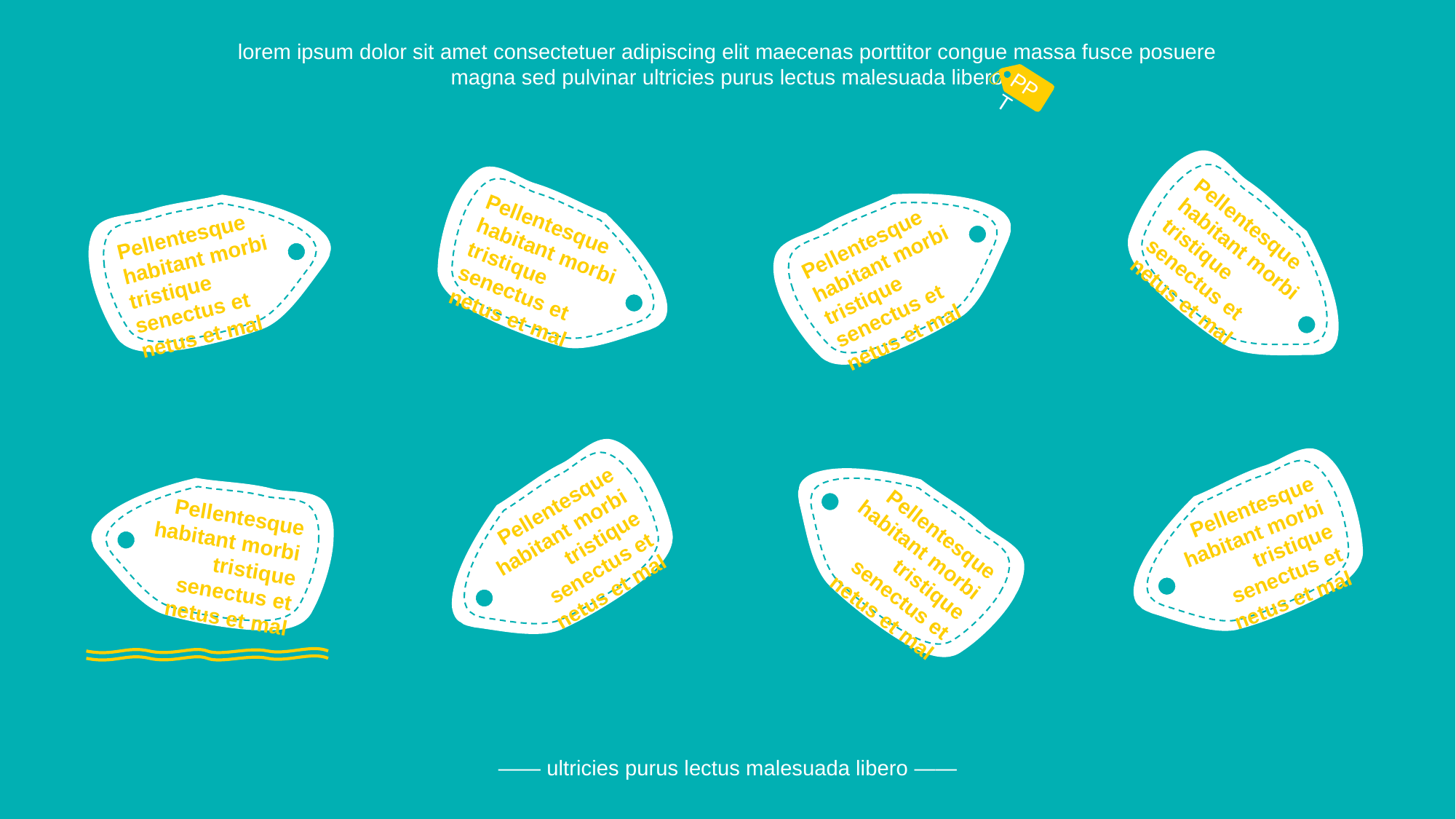

lorem ipsum dolor sit amet consectetuer adipiscing elit maecenas porttitor congue massa fusce posuere magna sed pulvinar ultricies purus lectus malesuada libero

PPT

Pellentesque habitant morbi tristique senectus et netus et mal
Pellentesque habitant morbi tristique senectus et netus et mal
Pellentesque habitant morbi tristique senectus et netus et mal
Pellentesque habitant morbi tristique senectus et netus et mal

Pellentesque habitant morbi tristique senectus et netus et mal
Pellentesque habitant morbi tristique senectus et netus et mal
Pellentesque habitant morbi tristique senectus et netus et mal
Pellentesque habitant morbi tristique senectus et netus et mal

—— ultricies purus lectus malesuada libero ——